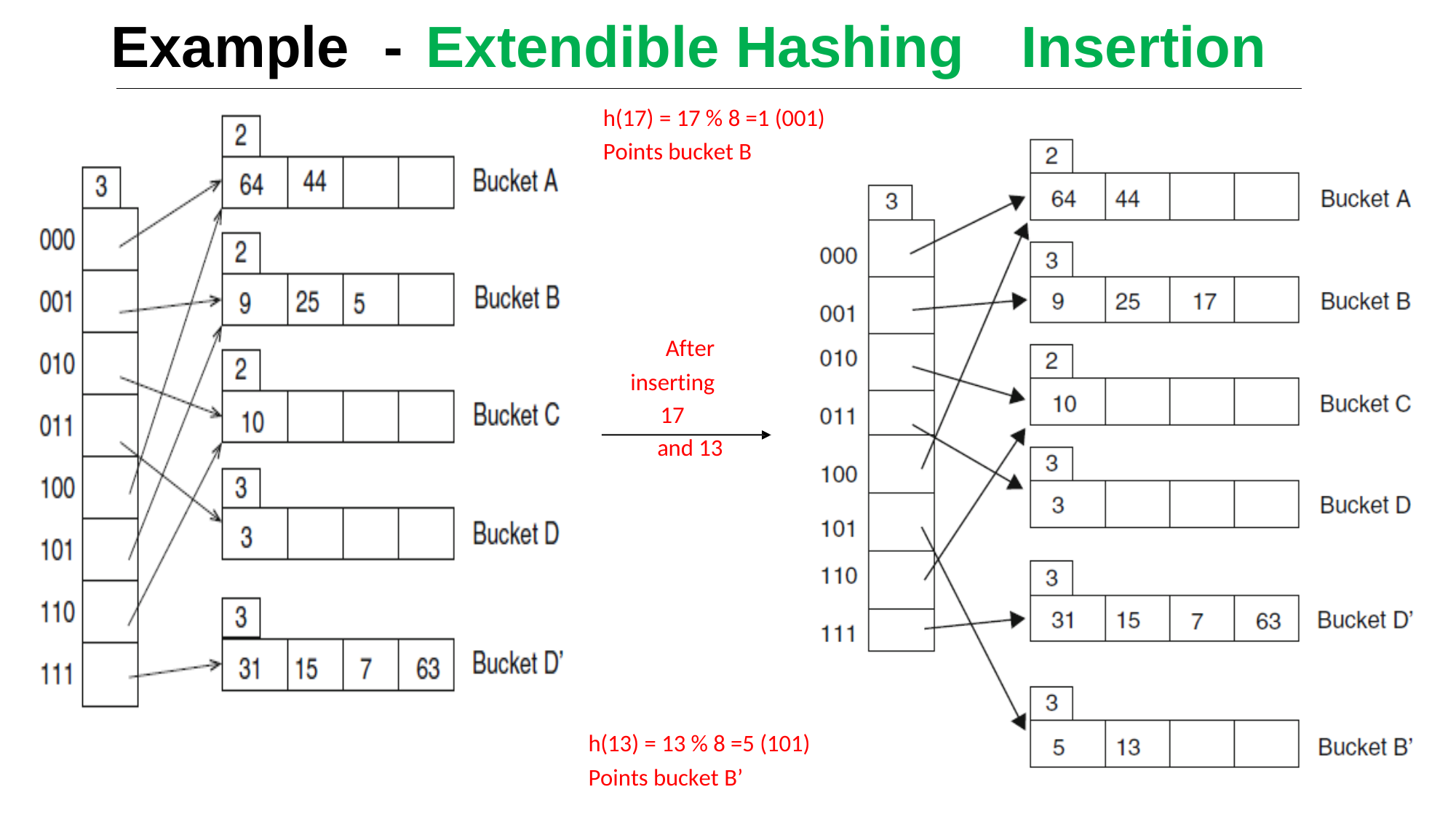

Example
-
Extendible Hashing
Insertion

h(17) = 17 % 8 =1 (001)
Points bucket B

After
inserting 17
and 13

h(13) = 13 % 8 =5 (101)
Points bucket B’